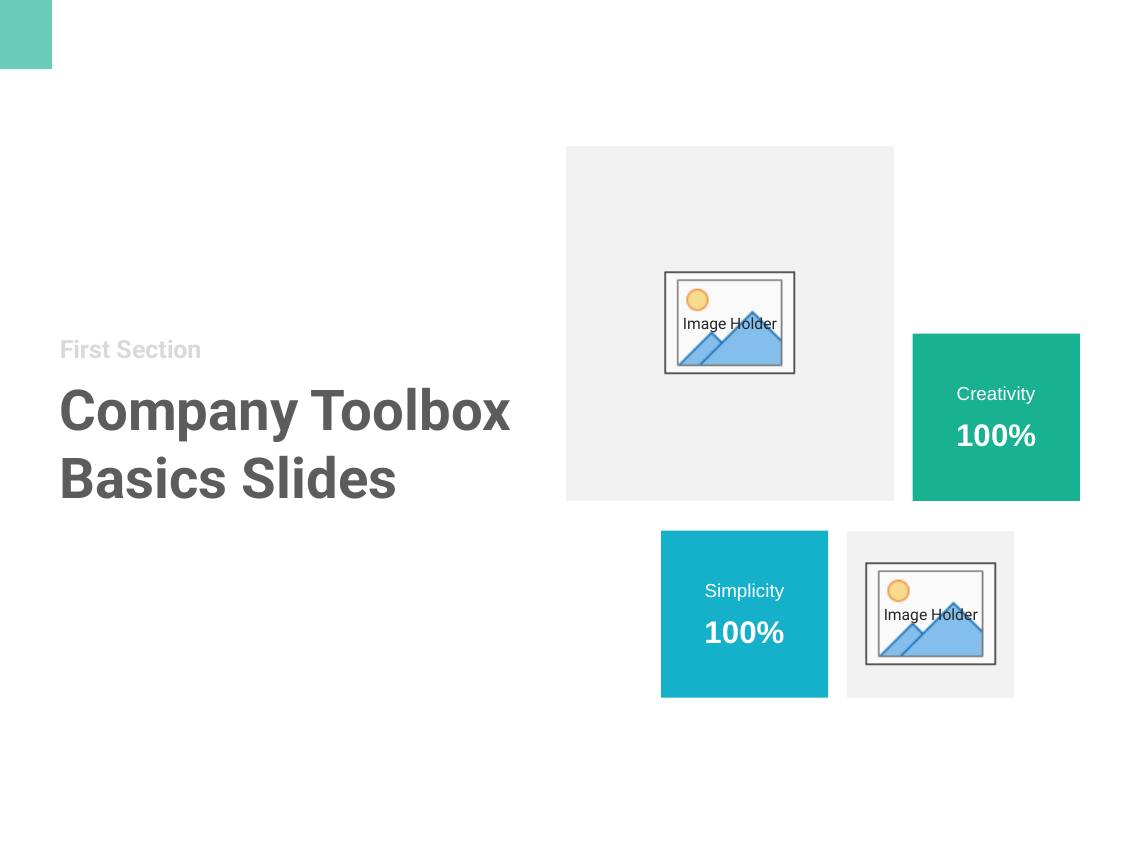

First Section

Creativity
100%
Company Toolbox Basics Slides

Simplicity
100%